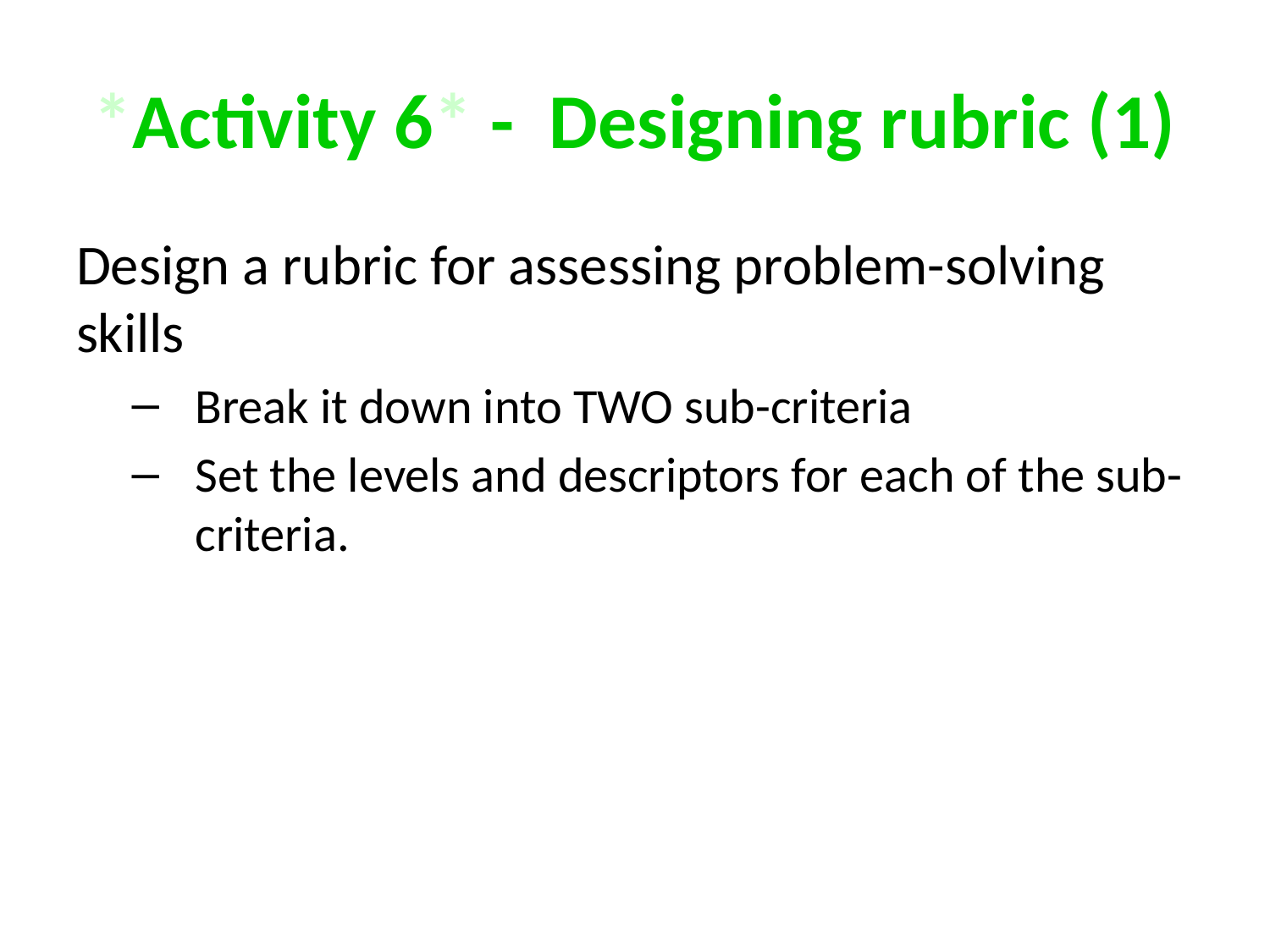

# *Activity 6* -  Designing rubric (1)
Design a rubric for assessing problem-solving skills
Break it down into TWO sub-criteria
Set the levels and descriptors for each of the sub-criteria.